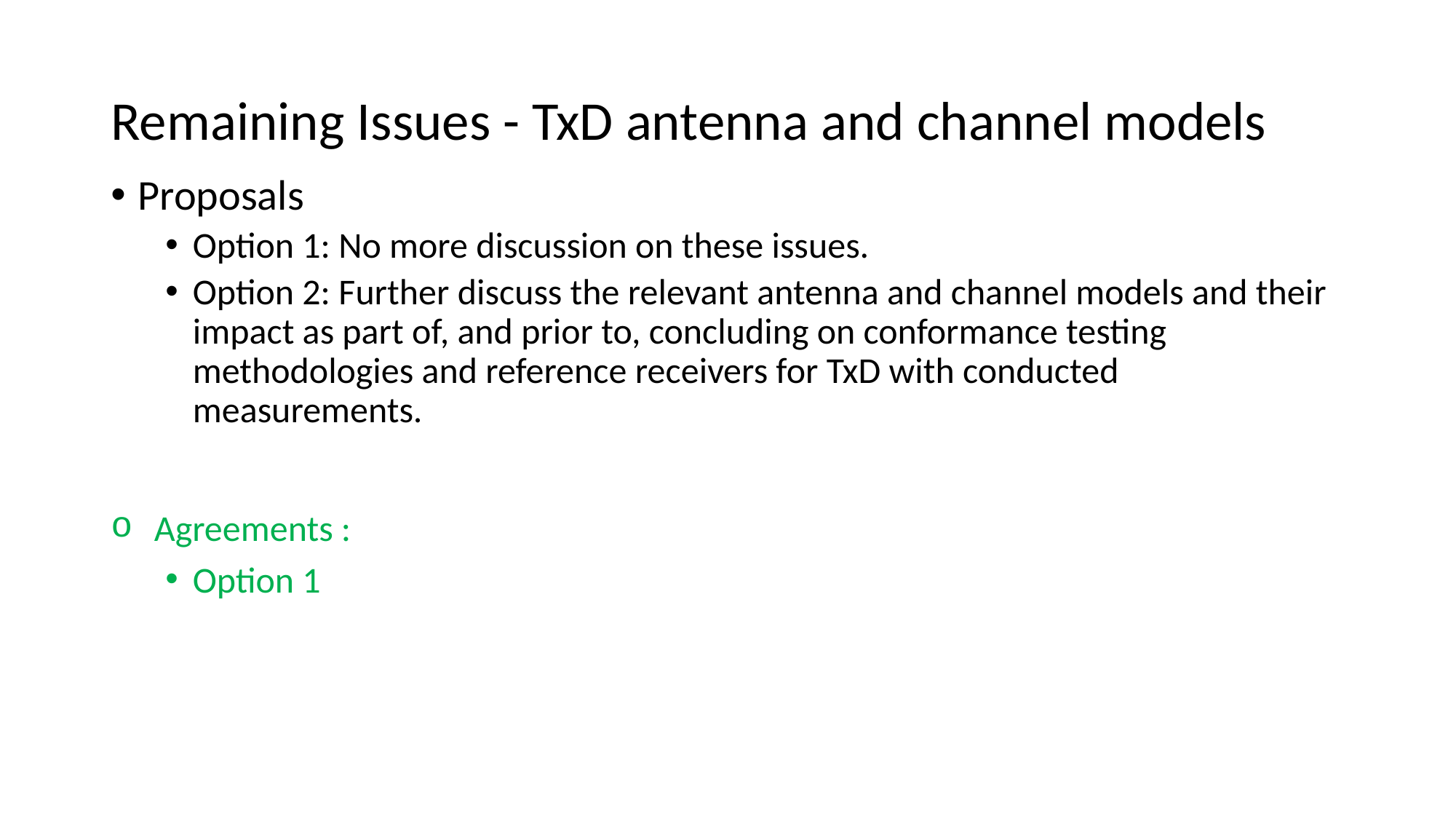

# Remaining Issues - TxD antenna and channel models
Proposals
Option 1: No more discussion on these issues.
Option 2: Further discuss the relevant antenna and channel models and their impact as part of, and prior to, concluding on conformance testing methodologies and reference receivers for TxD with conducted measurements.

Agreements :
Option 1